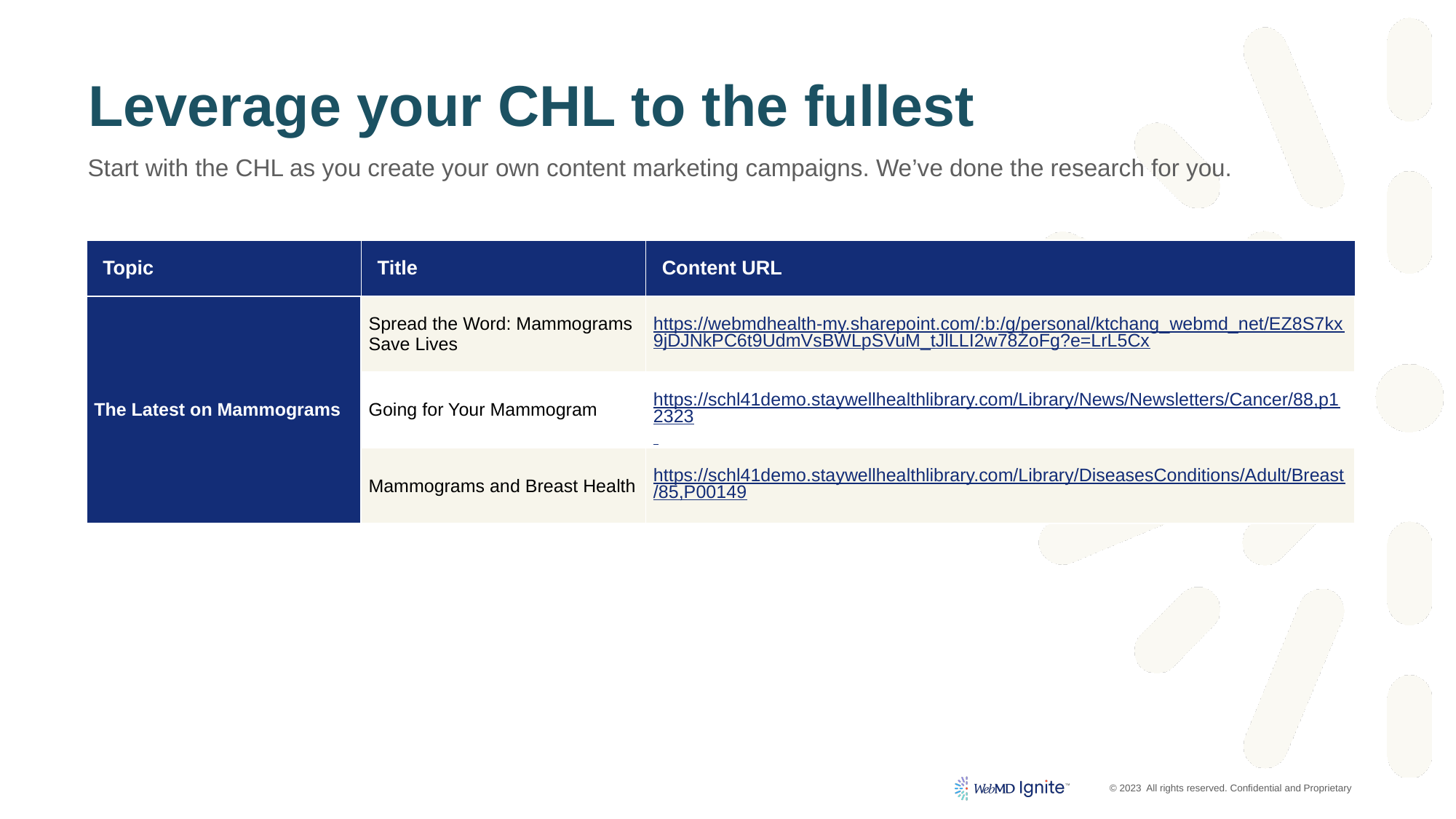

# Leverage your CHL to the fullest
Start with the CHL as you create your own content marketing campaigns. We’ve done the research for you.
| Topic | Title | Content URL |
| --- | --- | --- |
| The Latest on Mammograms | Spread the Word: Mammograms Save Lives | https://webmdhealth-my.sharepoint.com/:b:/g/personal/ktchang\_webmd\_net/EZ8S7kx9jDJNkPC6t9UdmVsBWLpSVuM\_tJlLLI2w78ZoFg?e=LrL5Cx |
|  | Going for Your Mammogram | https://schl41demo.staywellhealthlibrary.com/Library/News/Newsletters/Cancer/88,p12323 |
|  | Mammograms and Breast Health | https://schl41demo.staywellhealthlibrary.com/Library/DiseasesConditions/Adult/Breast/85,P00149 |